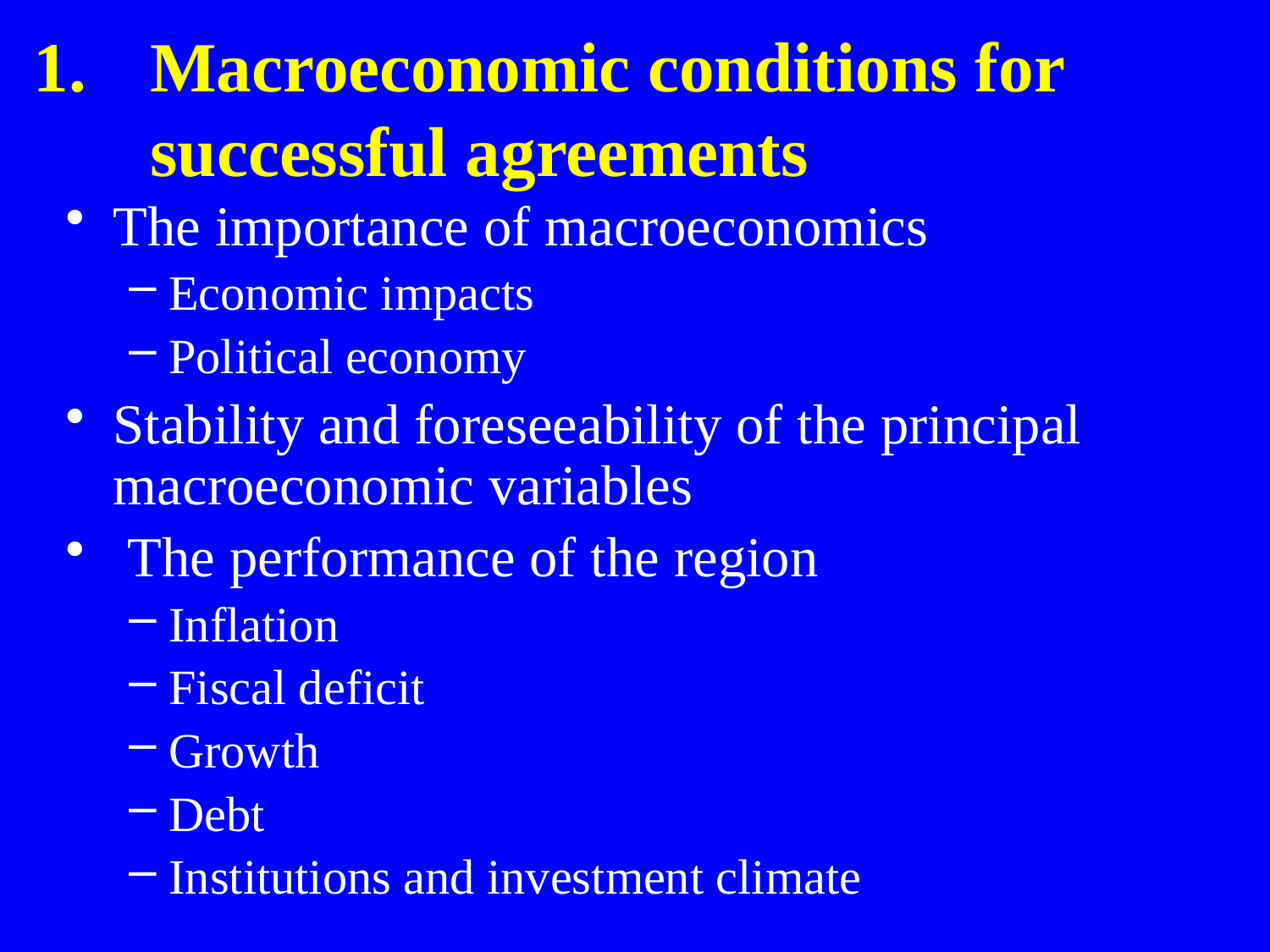

# Macroeconomic conditions for successful agreements
The importance of macroeconomics
Economic impacts
Political economy
Stability and foreseeability of the principal macroeconomic variables
 The performance of the region
Inflation
Fiscal deficit
Growth
Debt
Institutions and investment climate